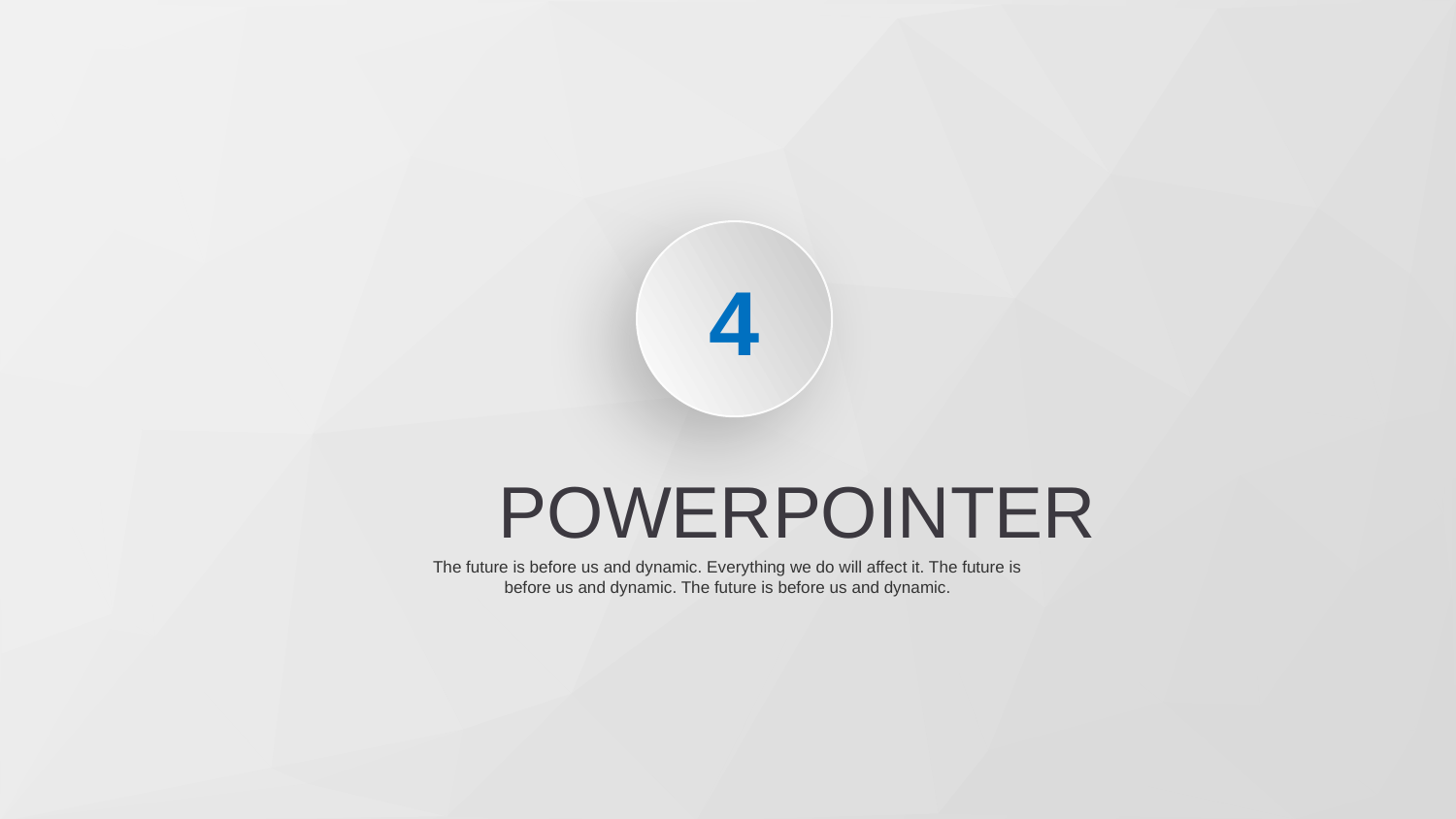

4
POWERPOINTER
The future is before us and dynamic. Everything we do will affect it. The future is before us and dynamic. The future is before us and dynamic.